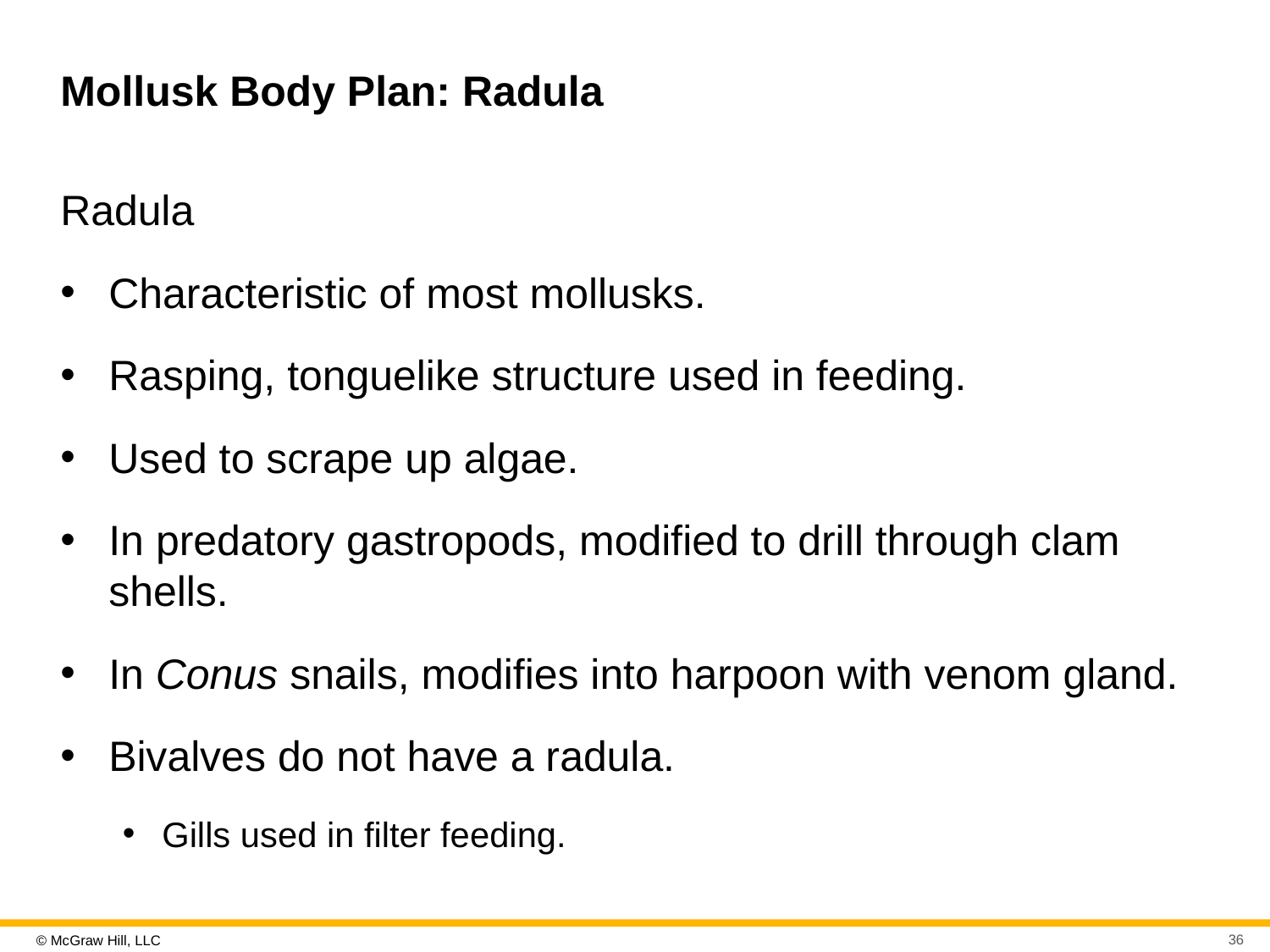

# Mollusk Body Plan: Radula
Radula
Characteristic of most mollusks.
Rasping, tonguelike structure used in feeding.
Used to scrape up algae.
In predatory gastropods, modified to drill through clam shells.
In Conus snails, modifies into harpoon with venom gland.
Bivalves do not have a radula.
Gills used in filter feeding.
36